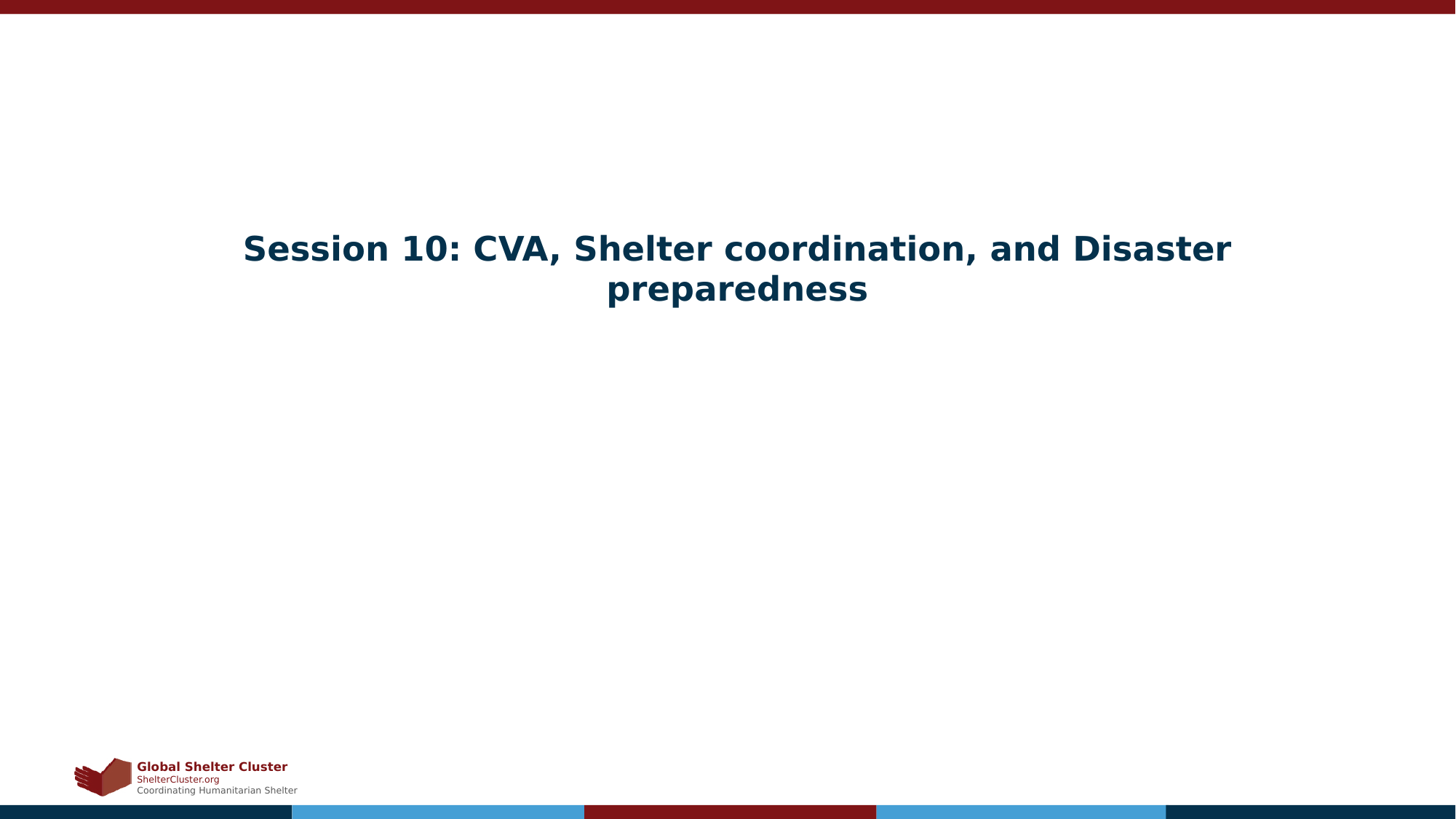

# Session 10: CVA, Shelter coordination, and Disaster preparedness